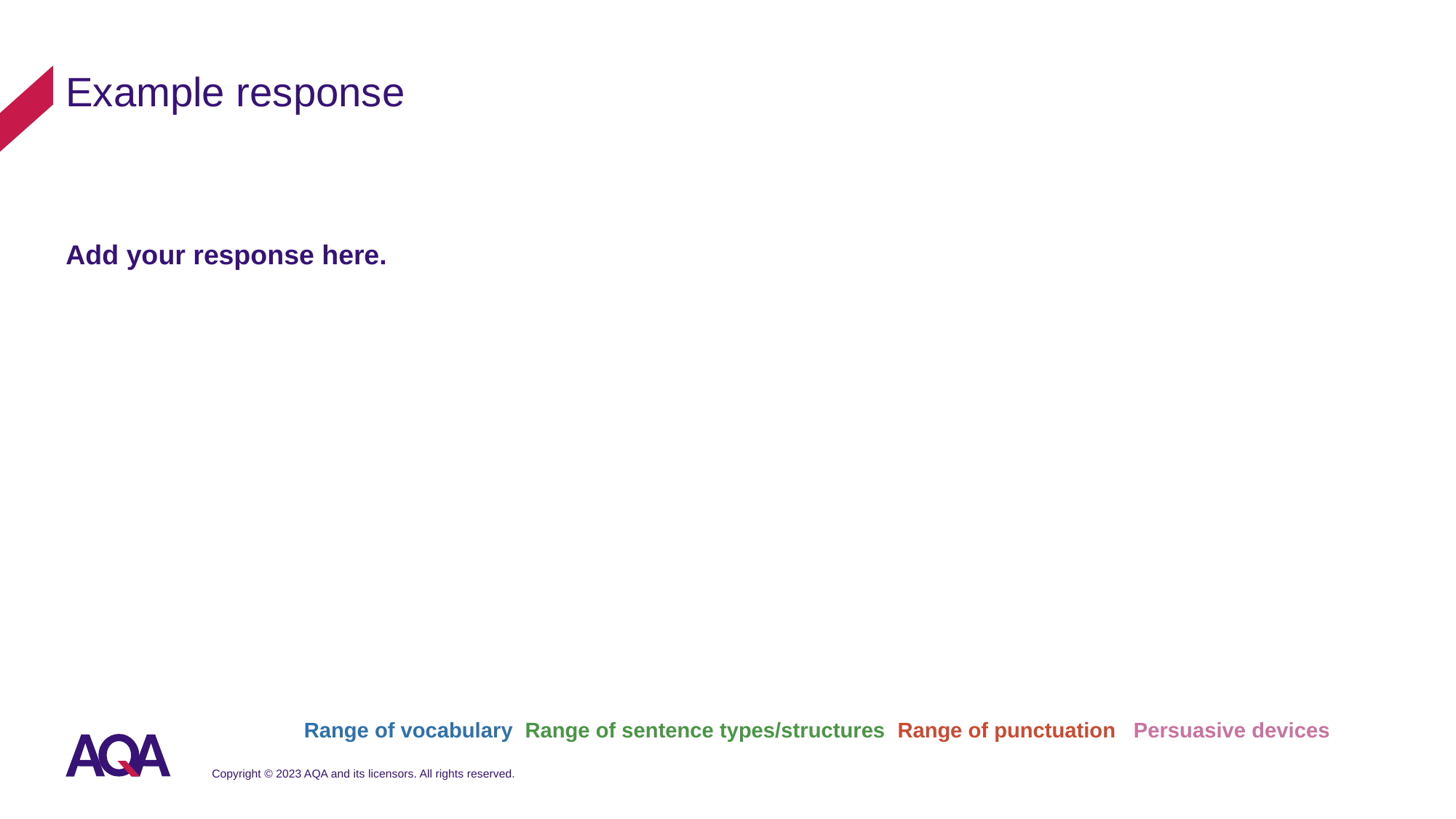

# Example response
Add your response here.
Range of vocabulary  Range of sentence types/structures  Range of punctuation   Persuasive devices
Copyright © 2023 AQA and its licensors. All rights reserved.